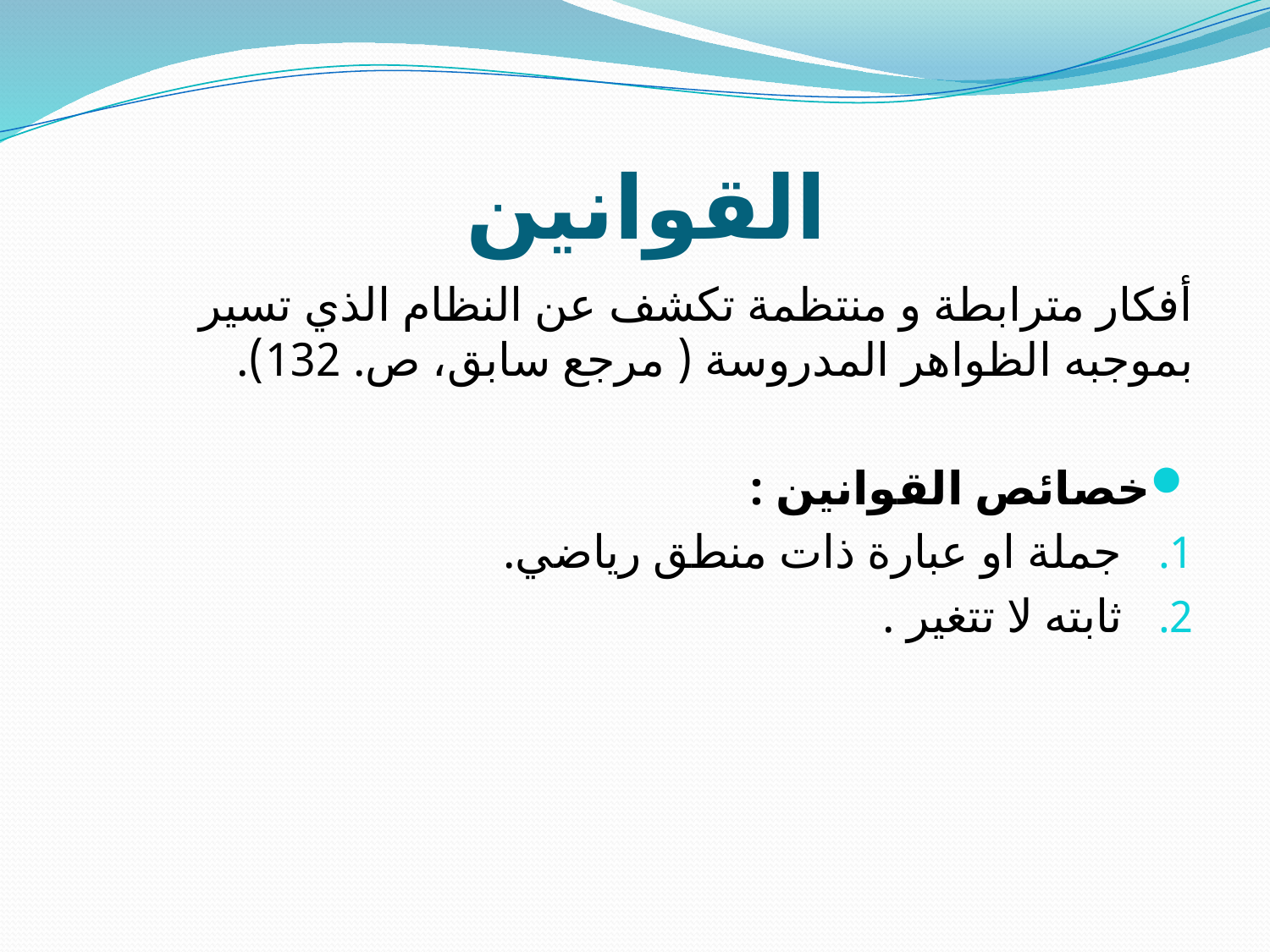

# القوانين
أفكار مترابطة و منتظمة تكشف عن النظام الذي تسير بموجبه الظواهر المدروسة ( مرجع سابق، ص. 132).

خصائص القوانين :
جملة او عبارة ذات منطق رياضي.
ثابته لا تتغير .